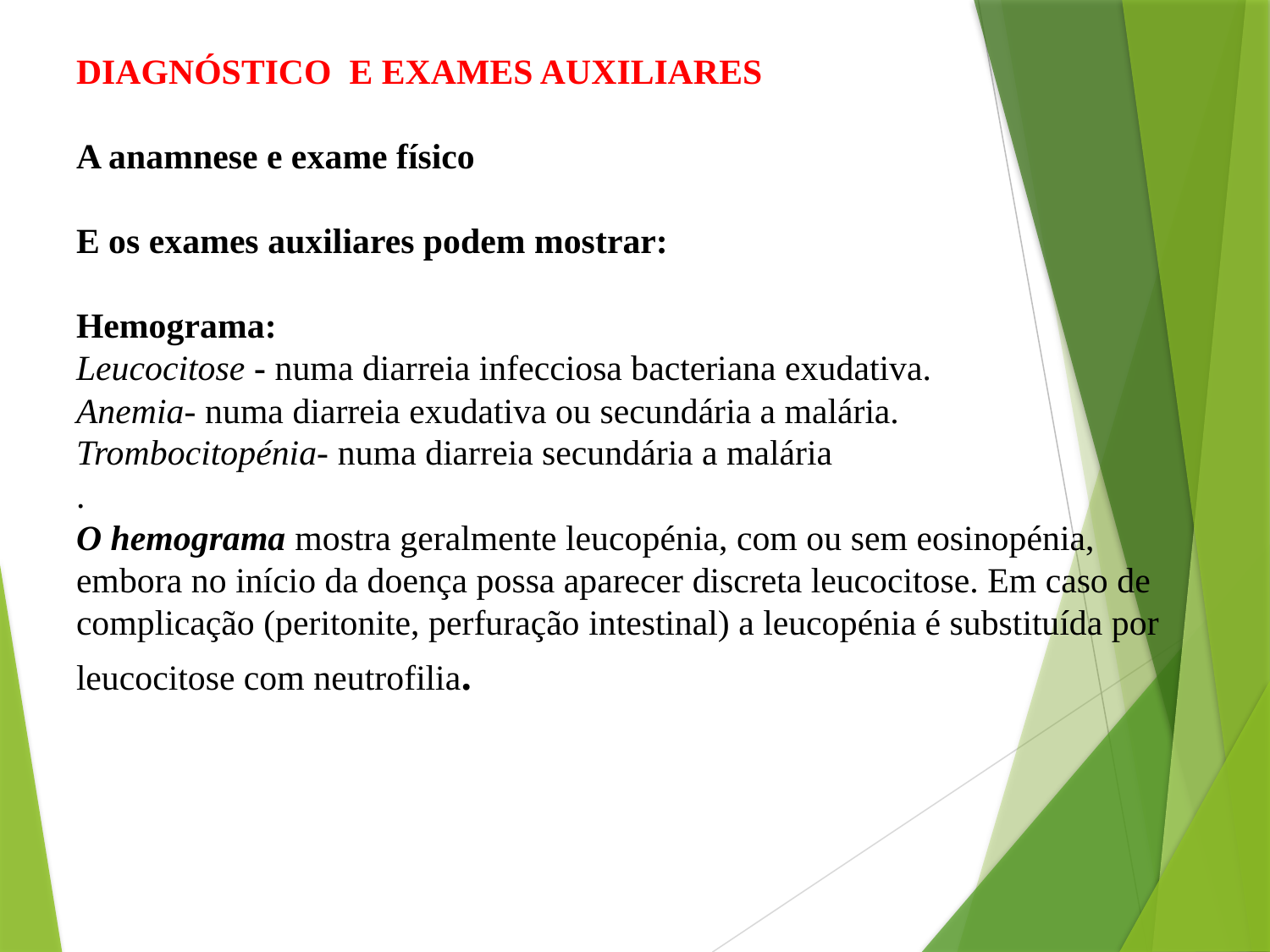

# DIAGNÓSTICO  E EXAMES AUXILIARES A anamnese e exame físico E os exames auxiliares podem mostrar: Hemograma: Leucocitose - numa diarreia infecciosa bacteriana exudativa. Anemia- numa diarreia exudativa ou secundária a malária. Trombocitopénia- numa diarreia secundária a malária . O hemograma mostra geralmente leucopénia, com ou sem eosinopénia, embora no início da doença possa aparecer discreta leucocitose. Em caso de complicação (peritonite, perfuração intestinal) a leucopénia é substituída por leucocitose com neutrofilia.